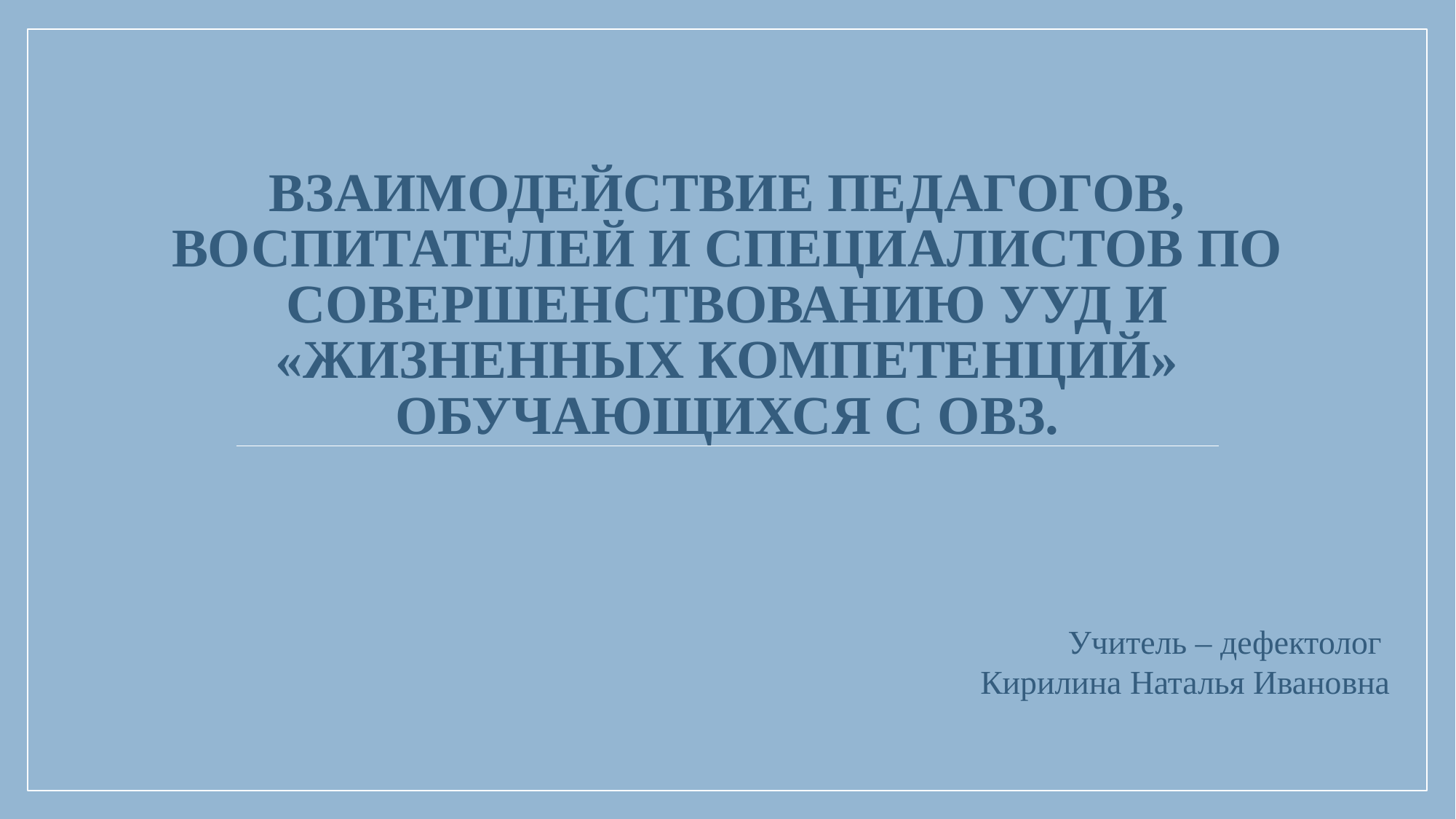

# Взаимодействие педагогов, воспитателей и специалистов по совершенствованию УУД и «жизненных компетенций» обучающихся с ОВЗ.
Учитель – дефектолог
Кирилина Наталья Ивановна